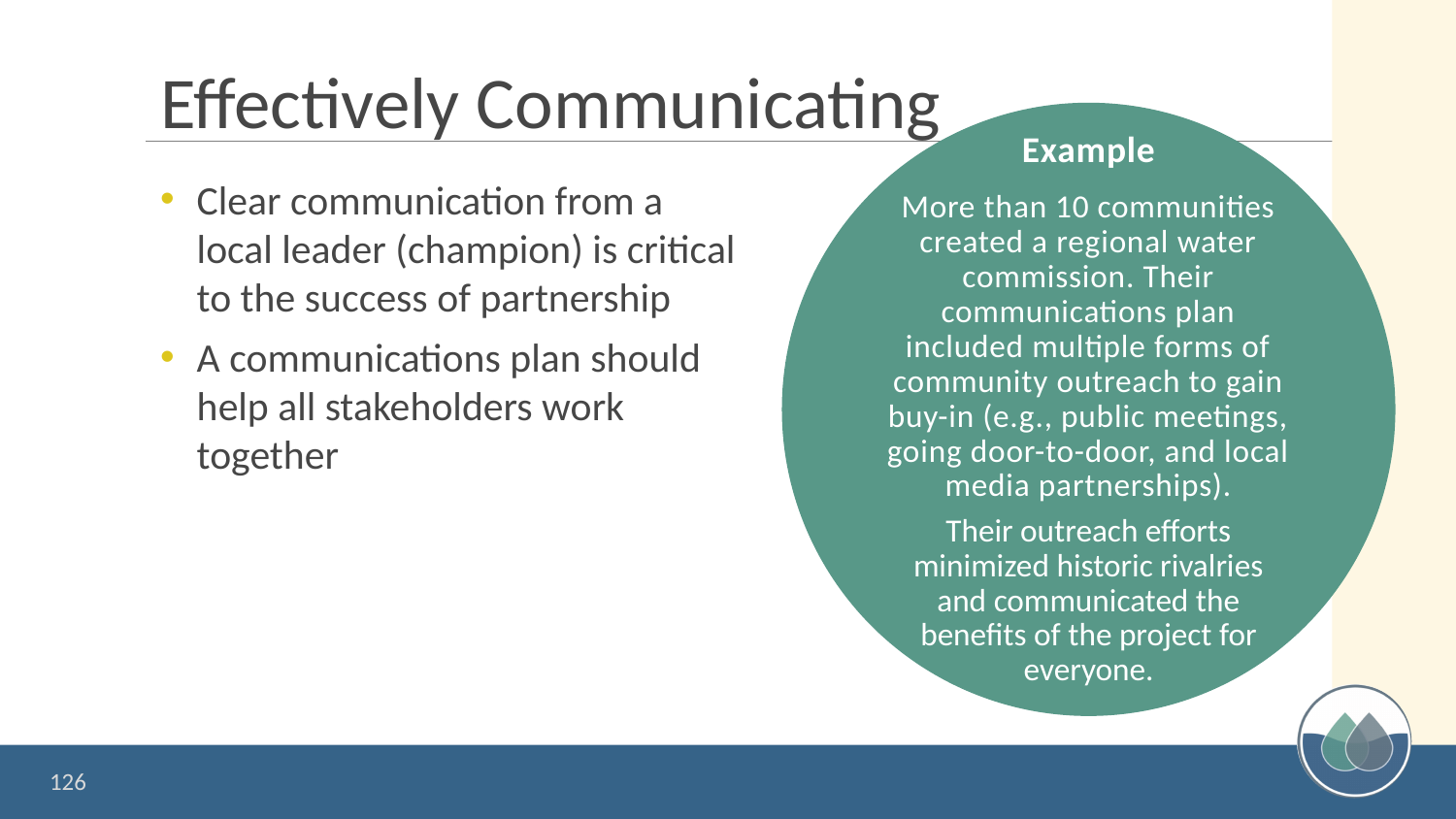

# Effectively Communicating
Example
More than 10 communities created a regional water commission. Their communications plan included multiple forms of community outreach to gain buy-in (e.g., public meetings, going door-to-door, and local media partnerships).
Their outreach efforts minimized historic rivalries and communicated the benefits of the project for everyone.
Clear communication from a local leader (champion) is critical to the success of partnership
A communications plan should help all stakeholders work together

126